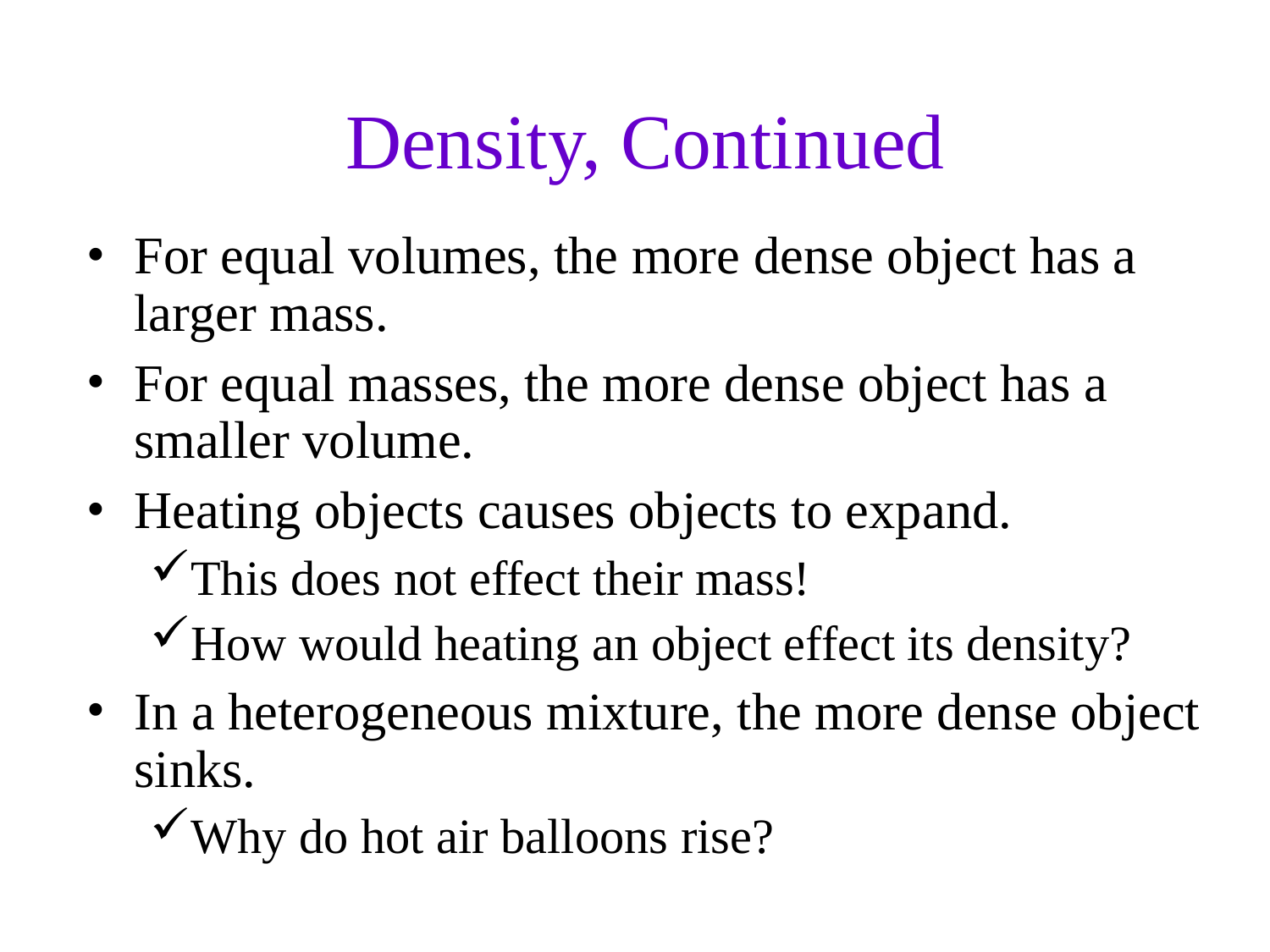

Density, Continued
For equal volumes, the more dense object has a larger mass.
For equal masses, the more dense object has a smaller volume.
Heating objects causes objects to expand.
This does not effect their mass!
How would heating an object effect its density?
In a heterogeneous mixture, the more dense object sinks.
Why do hot air balloons rise?